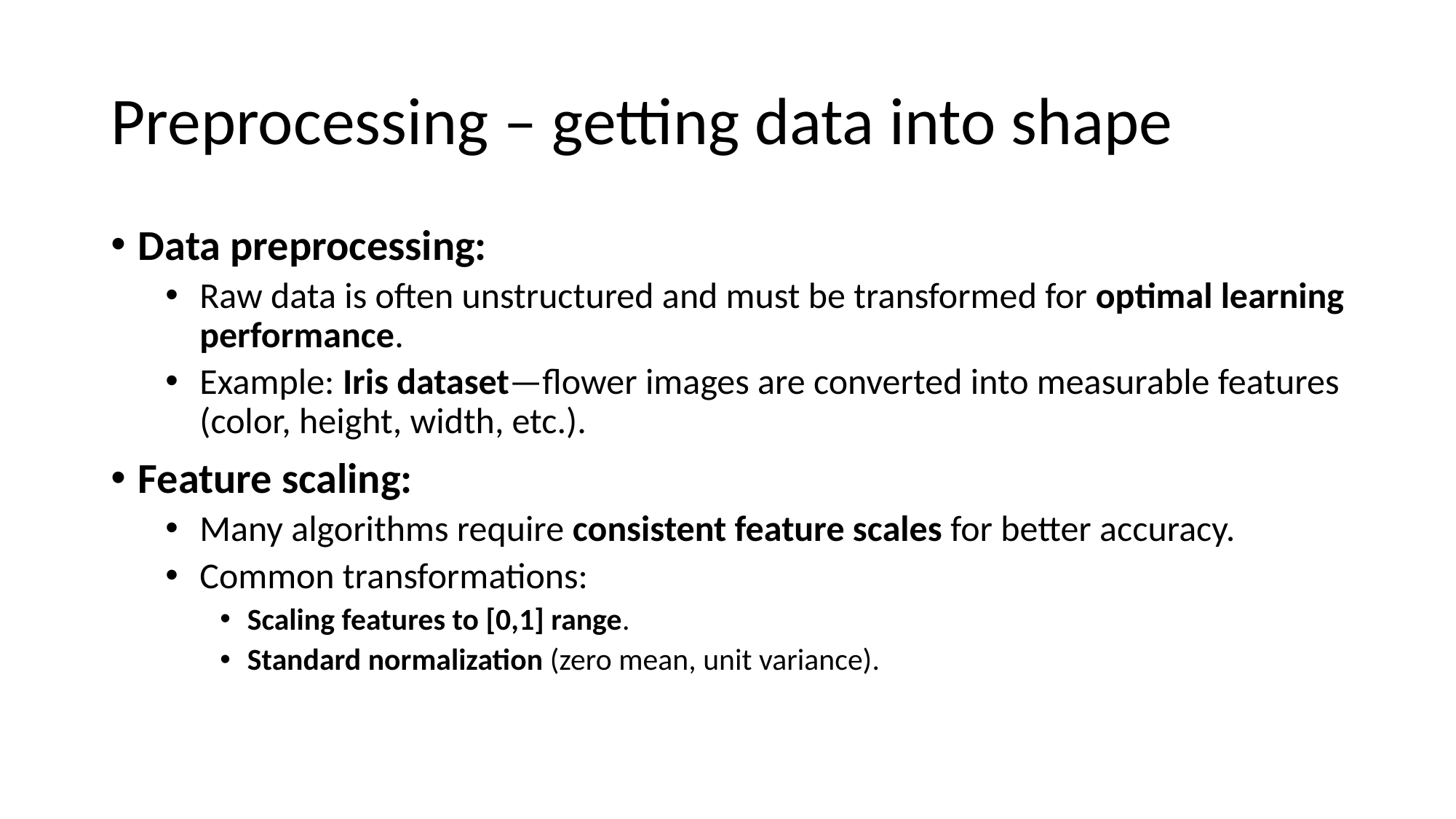

# Preprocessing – getting data into shape
Data preprocessing:
Raw data is often unstructured and must be transformed for optimal learning performance.
Example: Iris dataset—flower images are converted into measurable features (color, height, width, etc.).
Feature scaling:
Many algorithms require consistent feature scales for better accuracy.
Common transformations:
Scaling features to [0,1] range.
Standard normalization (zero mean, unit variance).